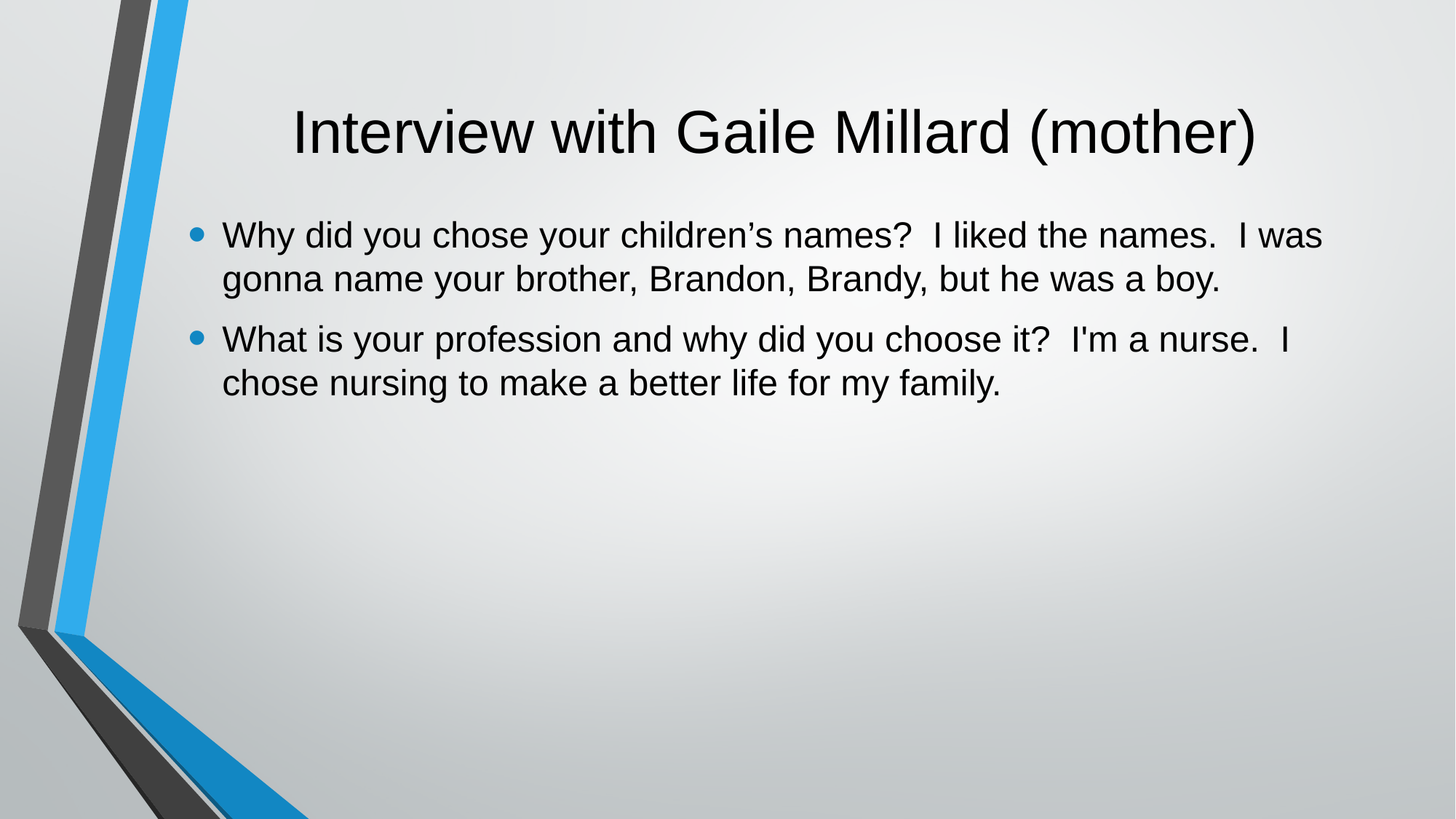

# Interview with Gaile Millard (mother)
Why did you chose your children’s names?  I liked the names.  I was gonna name your brother, Brandon, Brandy, but he was a boy.
What is your profession and why did you choose it?  I'm a nurse.  I chose nursing to make a better life for my family.